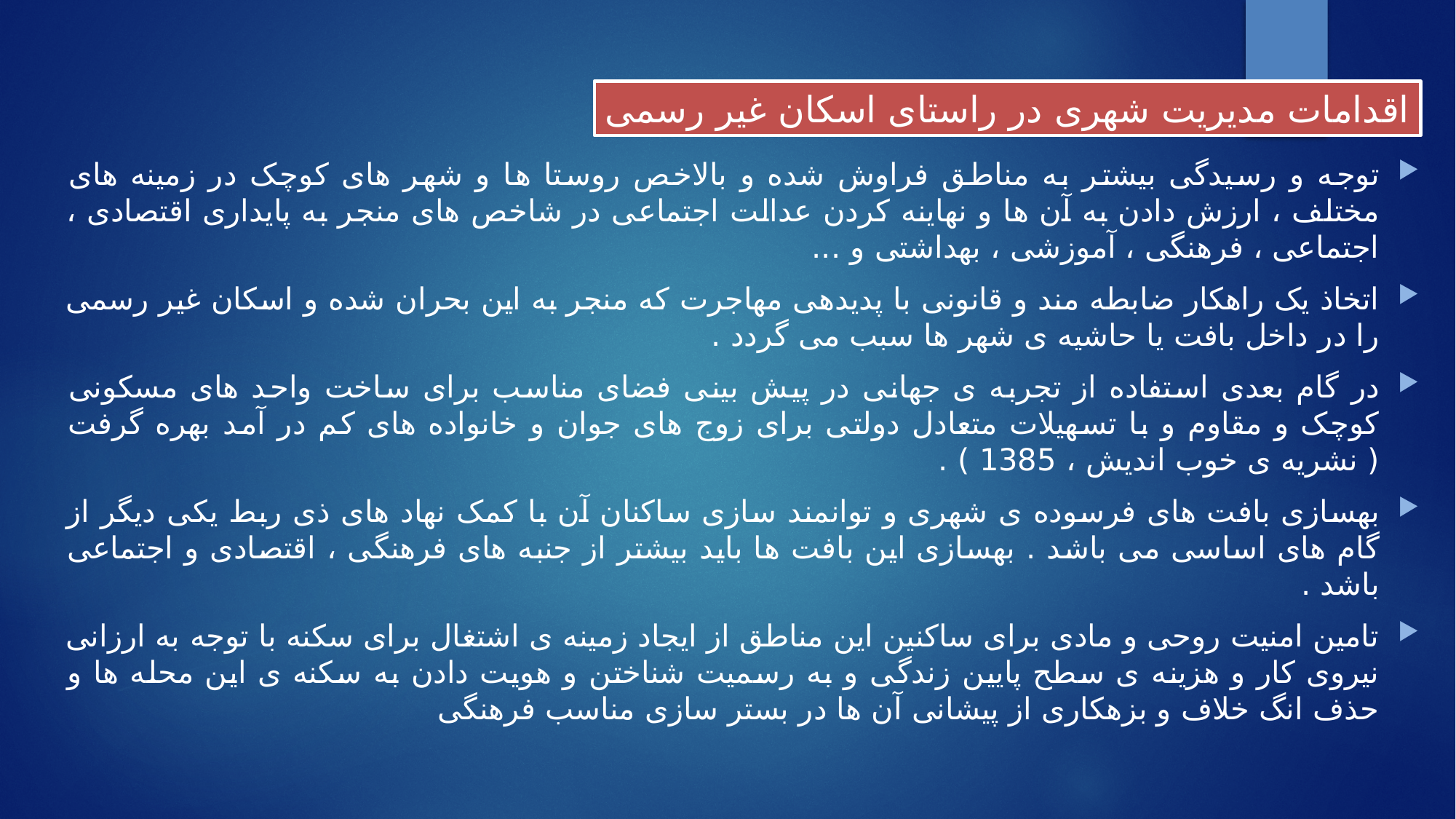

اقدامات مدیریت شهری در راستای اسکان غیر رسمی
توجه و رسیدگی بیشتر به مناطق فراوش شده و بالاخص روستا ها و شهر های کوچک در زمینه های مختلف ، ارزش دادن به آن ها و نهاینه کردن عدالت اجتماعی در شاخص های منجر به پایداری اقتصادی ، اجتماعی ، فرهنگی ، آموزشی ، بهداشتی و ...
اتخاذ یک راهکار ضابطه مند و قانونی با پدیدهی مهاجرت که منجر به این بحران شده و اسکان غیر رسمی را در داخل بافت یا حاشیه ی شهر ها سبب می گردد .
در گام بعدی استفاده از تجربه ی جهانی در پیش بینی فضای مناسب برای ساخت واحد های مسکونی کوچک و مقاوم و با تسهیلات متعادل دولتی برای زوج های جوان و خانواده های کم در آمد بهره گرفت ( نشریه ی خوب اندیش ، 1385 ) .
بهسازی بافت های فرسوده ی شهری و توانمند سازی ساکنان آن با کمک نهاد های ذی ربط یکی دیگر از گام های اساسی می باشد . بهسازی این بافت ها باید بیشتر از جنبه های فرهنگی ، اقتصادی و اجتماعی باشد .
تامین امنیت روحی و مادی برای ساکنین این مناطق از ایجاد زمینه ی اشتغال برای سکنه با توجه به ارزانی نیروی کار و هزینه ی سطح پایین زندگی و به رسمیت شناختن و هویت دادن به سکنه ی این محله ها و حذف انگ خلاف و بزهکاری از پیشانی آن ها در بستر سازی مناسب فرهنگی